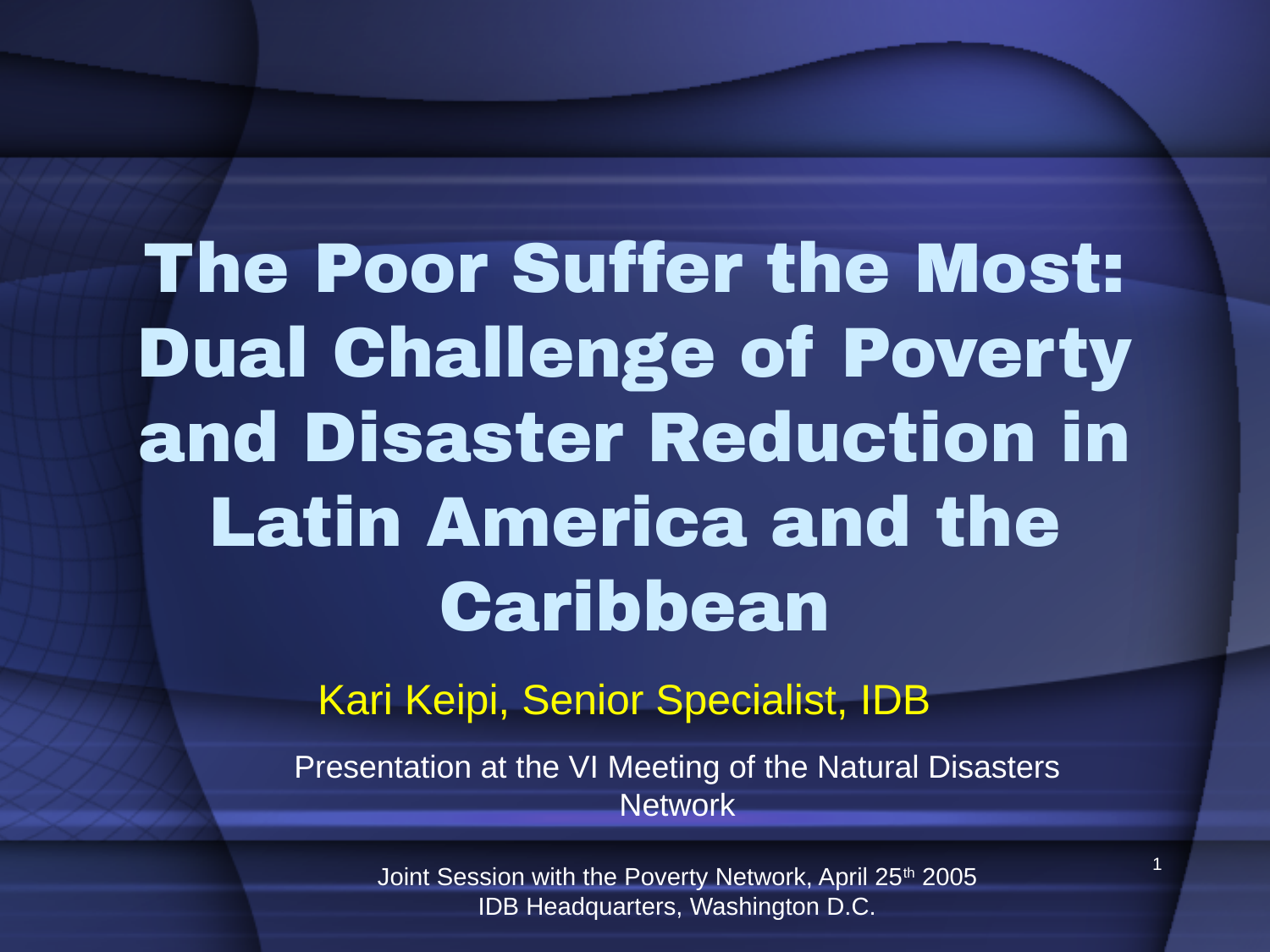

# The Poor Suffer the Most: Dual Challenge of Poverty and Disaster Reduction in Latin America and the Caribbean
Kari Keipi, Senior Specialist, IDB
Presentation at the VI Meeting of the Natural Disasters
Network

Joint Session with the Poverty Network, April 25th 2005
IDB Headquarters, Washington D.C.
1